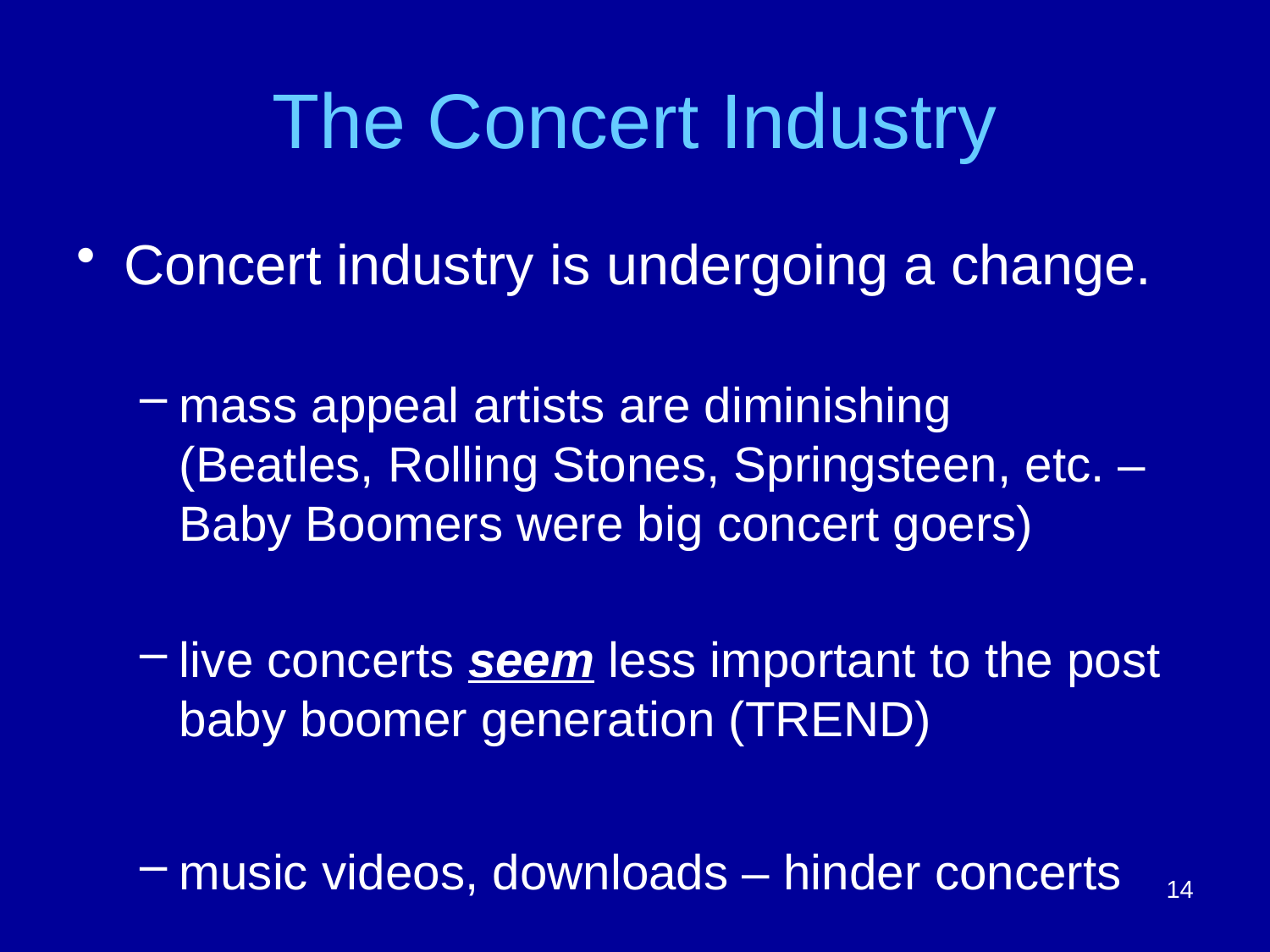

# The Concert Industry
Concert industry is undergoing a change.

mass appeal artists are diminishing
(Beatles, Rolling Stones, Springsteen, etc. – Baby Boomers were big concert goers)

live concerts seem less important to the post baby boomer generation (TREND)

music videos, downloads – hinder concerts

14